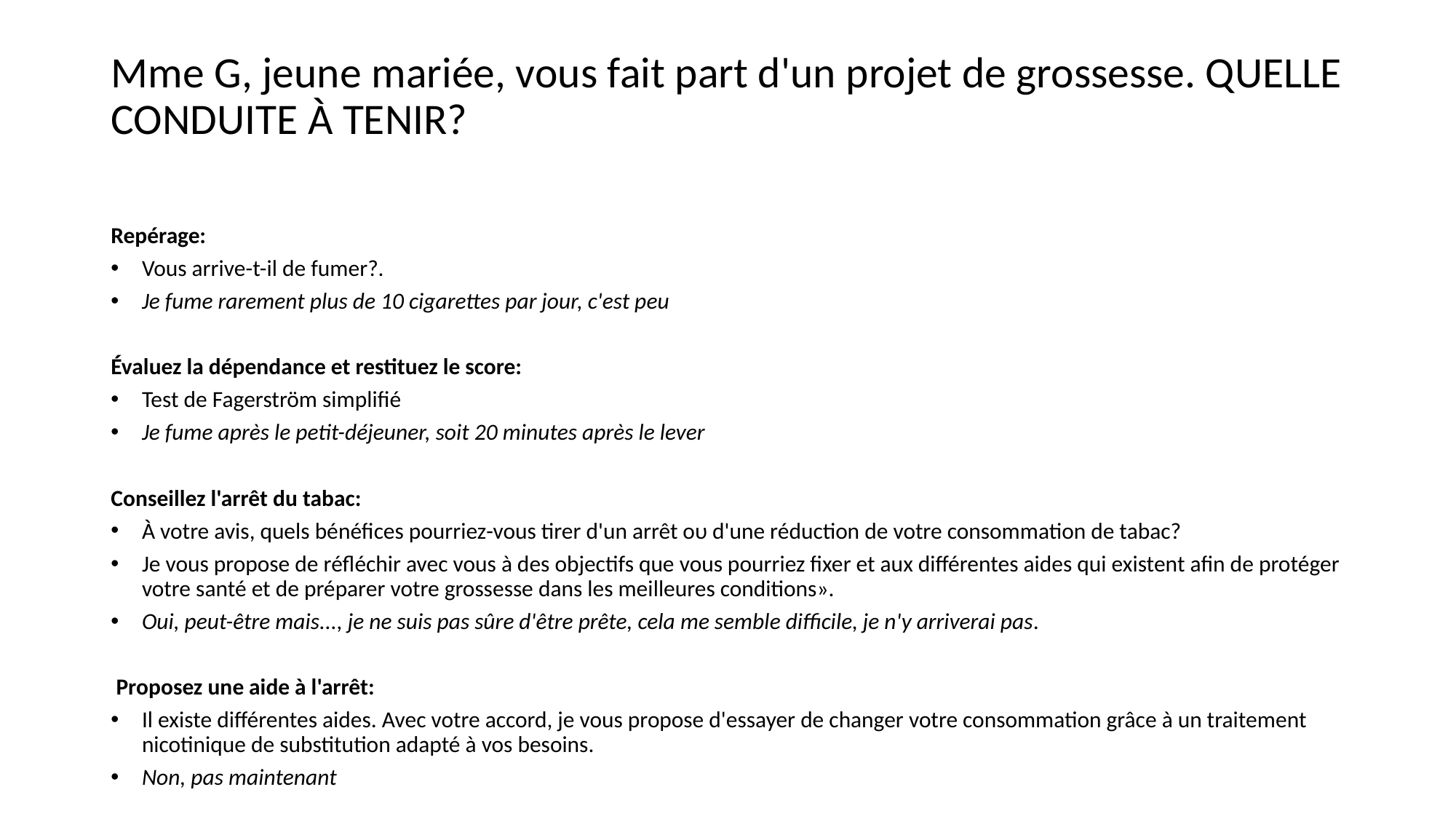

# Mme G, jeune mariée, vous fait part d'un projet de grossesse. QUELLE CONDUITE À TENIR?
Repérage:
Vous arrive-t-il de fumer?.
Je fume rarement plus de 10 cigarettes par jour, c'est peu

Évaluez la dépendance et restituez le score:
Test de Fagerström simplifié
Je fume après le petit-déjeuner, soit 20 minutes après le lever

Conseillez l'arrêt du tabac:
À votre avis, quels bénéfices pourriez-vous tirer d'un arrêt oυ d'une réduction de votre consommation de tabac?
Je vous propose de réfléchir avec vous à des objectifs que vous pourriez fixer et aux différentes aides qui existent afin de protéger votre santé et de préparer votre grossesse dans les meilleures conditions».
Oui, peut-être mais..., je ne suis pas sûre d'être prête, cela me semble difficile, je n'y arriverai pas.

 Proposez une aide à l'arrêt:
Il existe différentes aides. Avec votre accord, je vous propose d'essayer de changer votre consommation grâce à un traitement nicotinique de substitution adapté à vos besoins.
Non, pas maintenant